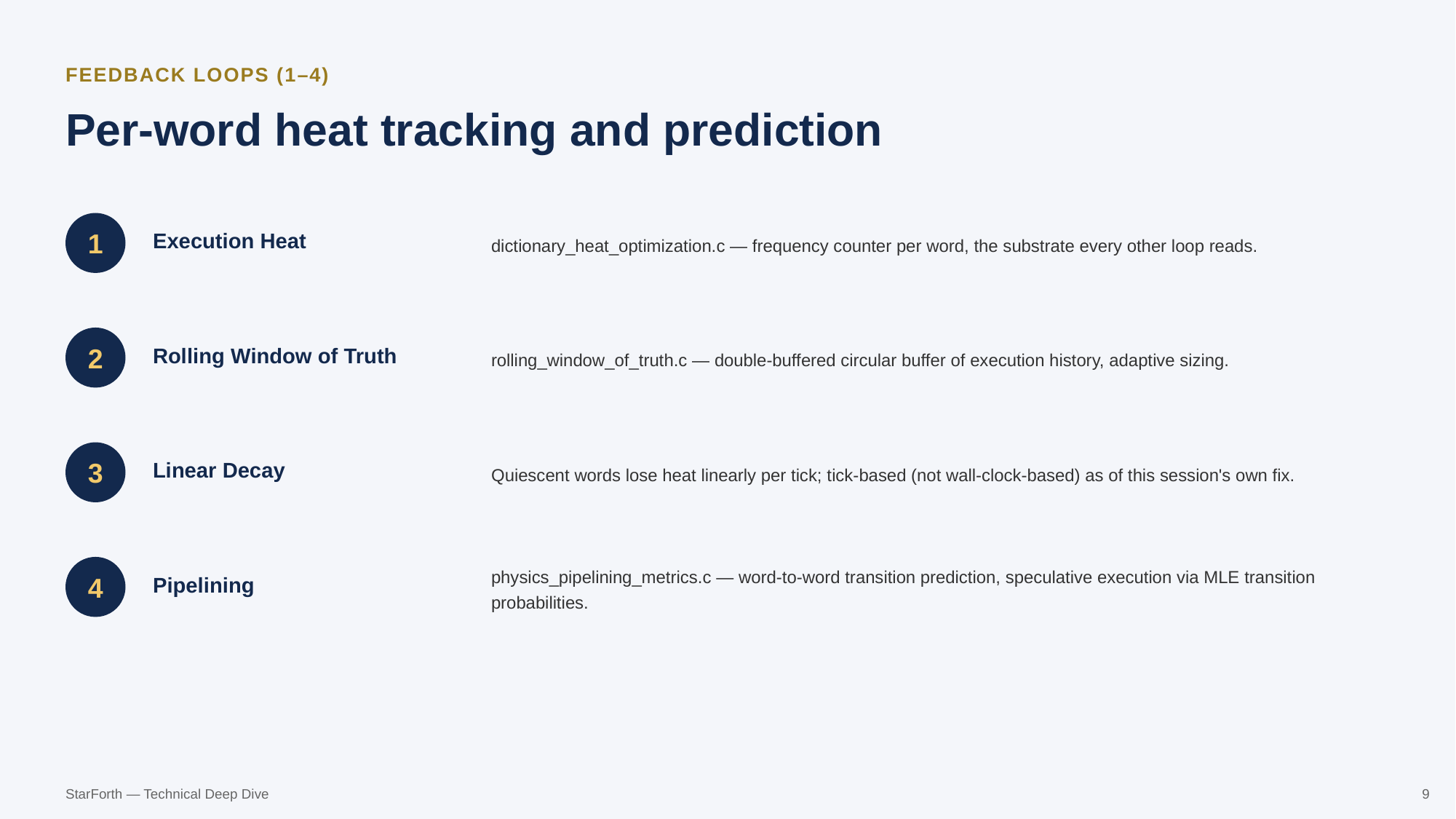

FEEDBACK LOOPS (1–4)
Per-word heat tracking and prediction
dictionary_heat_optimization.c — frequency counter per word, the substrate every other loop reads.
Execution Heat

1
rolling_window_of_truth.c — double-buffered circular buffer of execution history, adaptive sizing.
Rolling Window of Truth

2
Quiescent words lose heat linearly per tick; tick-based (not wall-clock-based) as of this session's own fix.
Linear Decay

3
physics_pipelining_metrics.c — word-to-word transition prediction, speculative execution via MLE transition probabilities.
Pipelining

4
StarForth — Technical Deep Dive
9